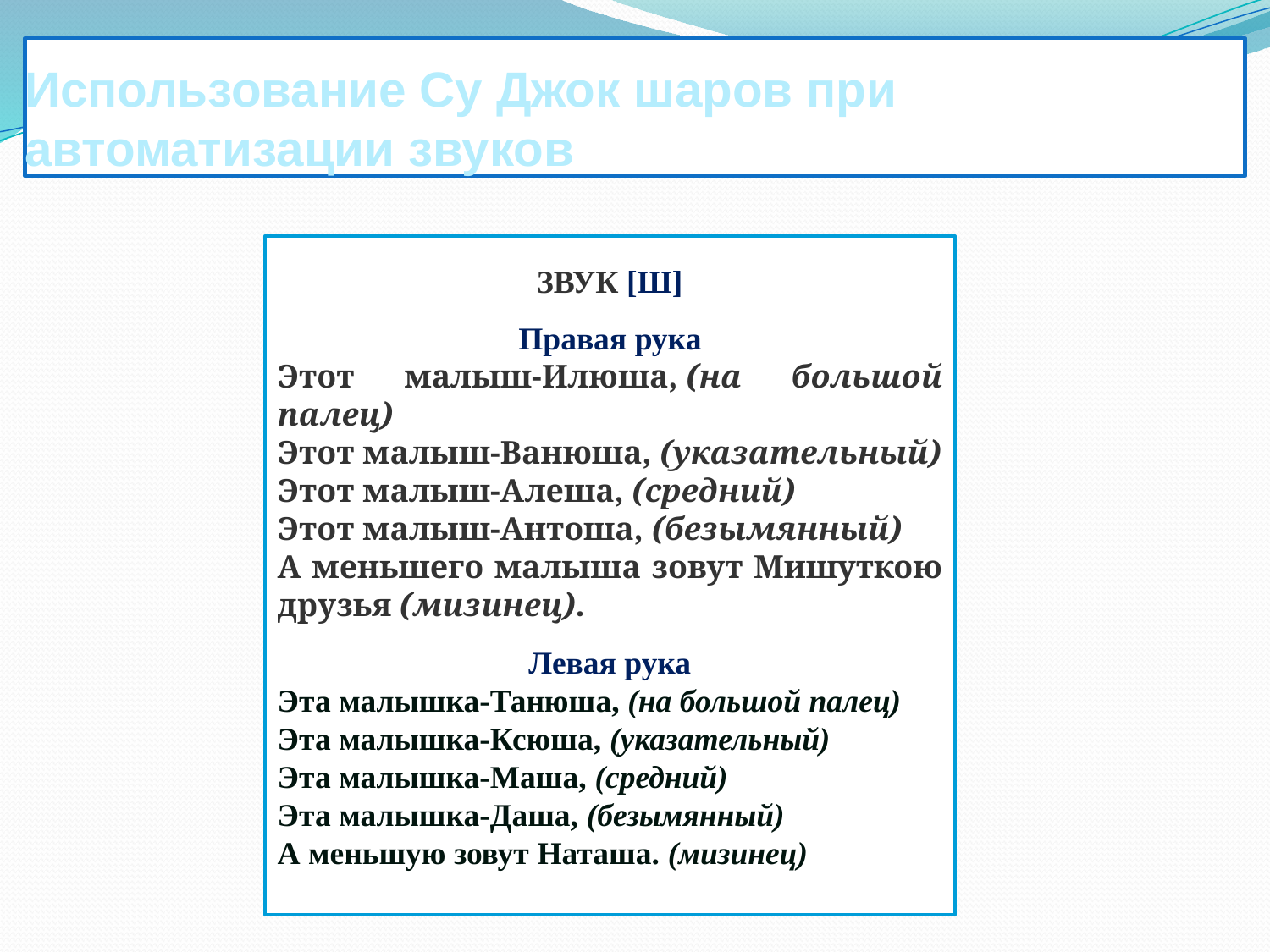

# Использование Су Джок шаров при автоматизации звуков
ЗВУК [Ш]
Правая рука
Этот малыш-Илюша, (на большой палец)
Этот малыш-Ванюша, (указательный)
Этот малыш-Алеша, (средний)
Этот малыш-Антоша, (безымянный)
А меньшего малыша зовут Мишуткою друзья (мизинец).
Левая рука
Эта малышка-Танюша, (на большой палец)
Эта малышка-Ксюша, (указательный)
Эта малышка-Маша, (средний)
Эта малышка-Даша, (безымянный)
А меньшую зовут Наташа. (мизинец)